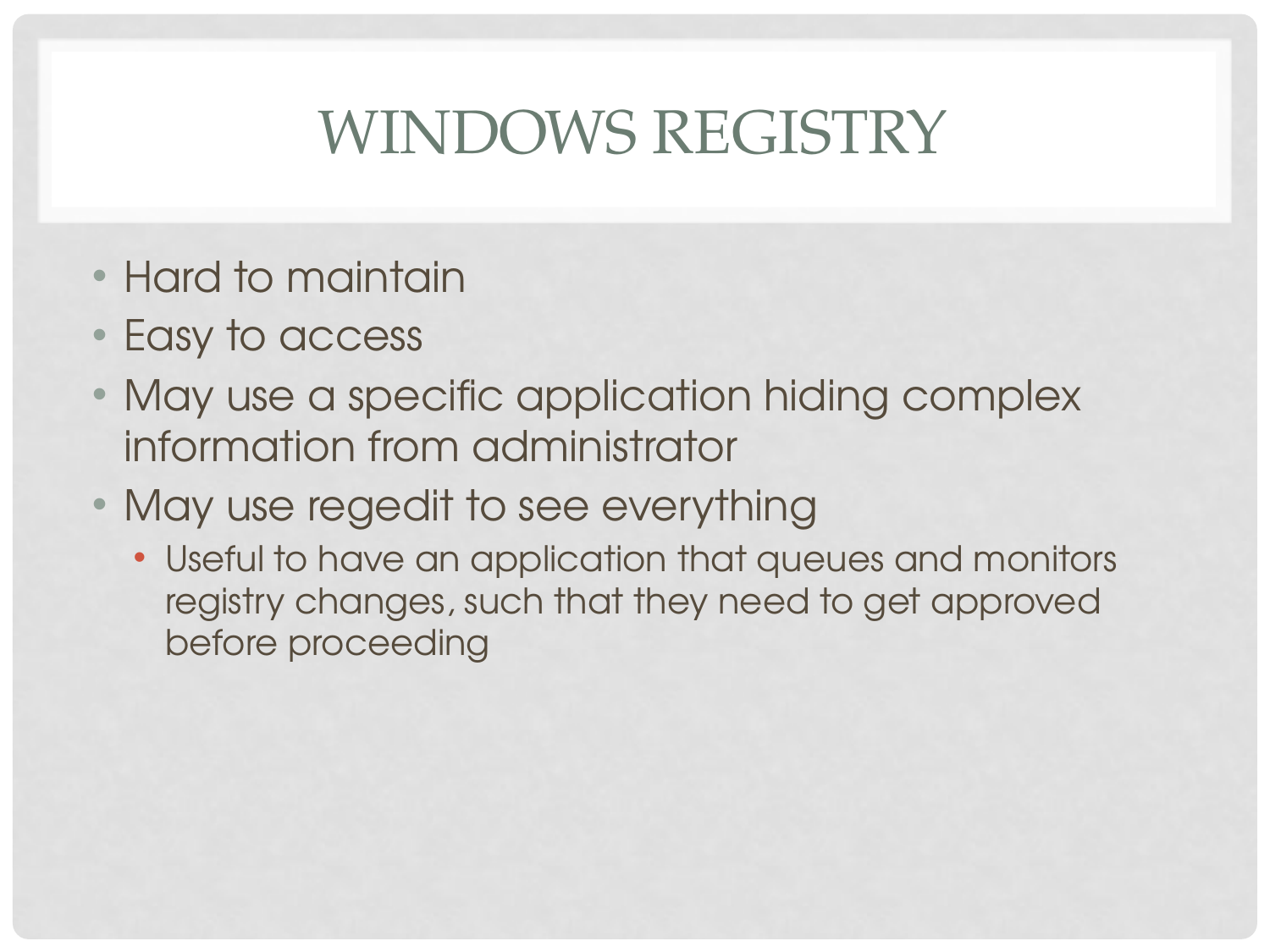

# Windows Registry
Hard to maintain
Easy to access
May use a specific application hiding complex information from administrator
May use regedit to see everything
Useful to have an application that queues and monitors registry changes, such that they need to get approved before proceeding